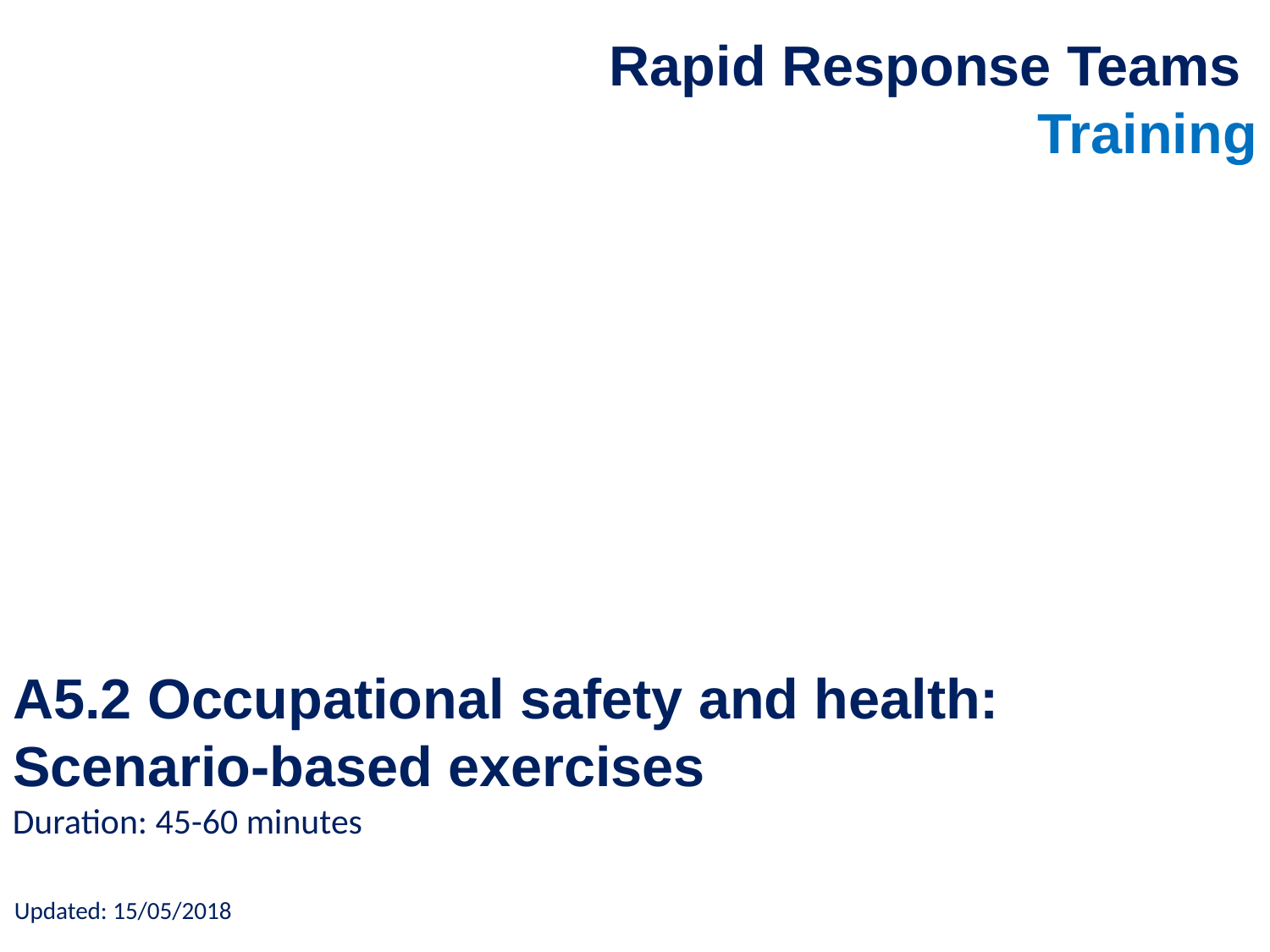

# Rapid Response Teams Training
A5.2 Occupational safety and health: Scenario-based exercises

Duration: 45-60 minutes
Updated: 15/05/2018